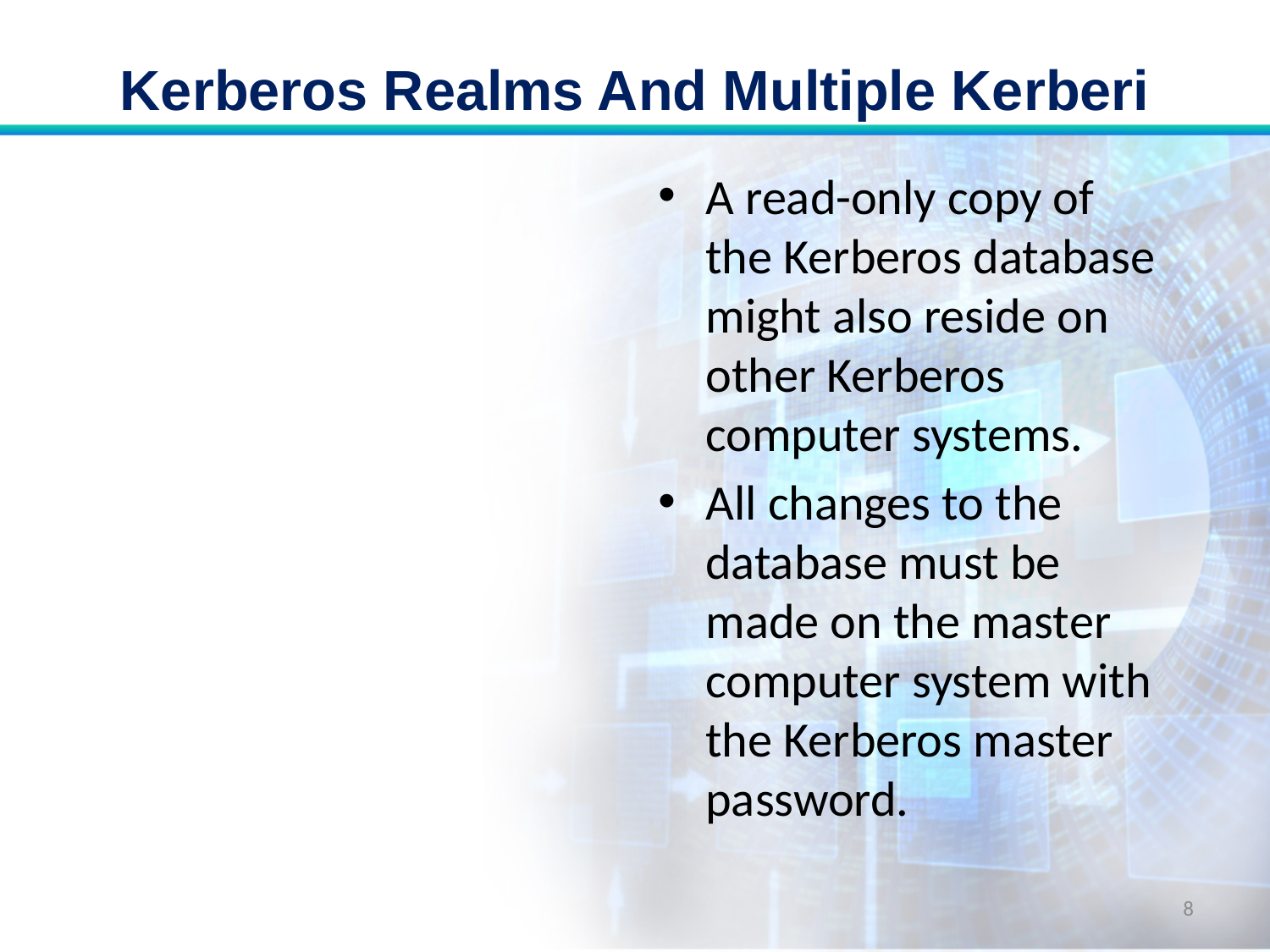

# Kerberos Realms And Multiple Kerberi
A read-only copy of the Kerberos database might also reside on other Kerberos computer systems.
All changes to the database must be made on the master computer system with the Kerberos master password.
8